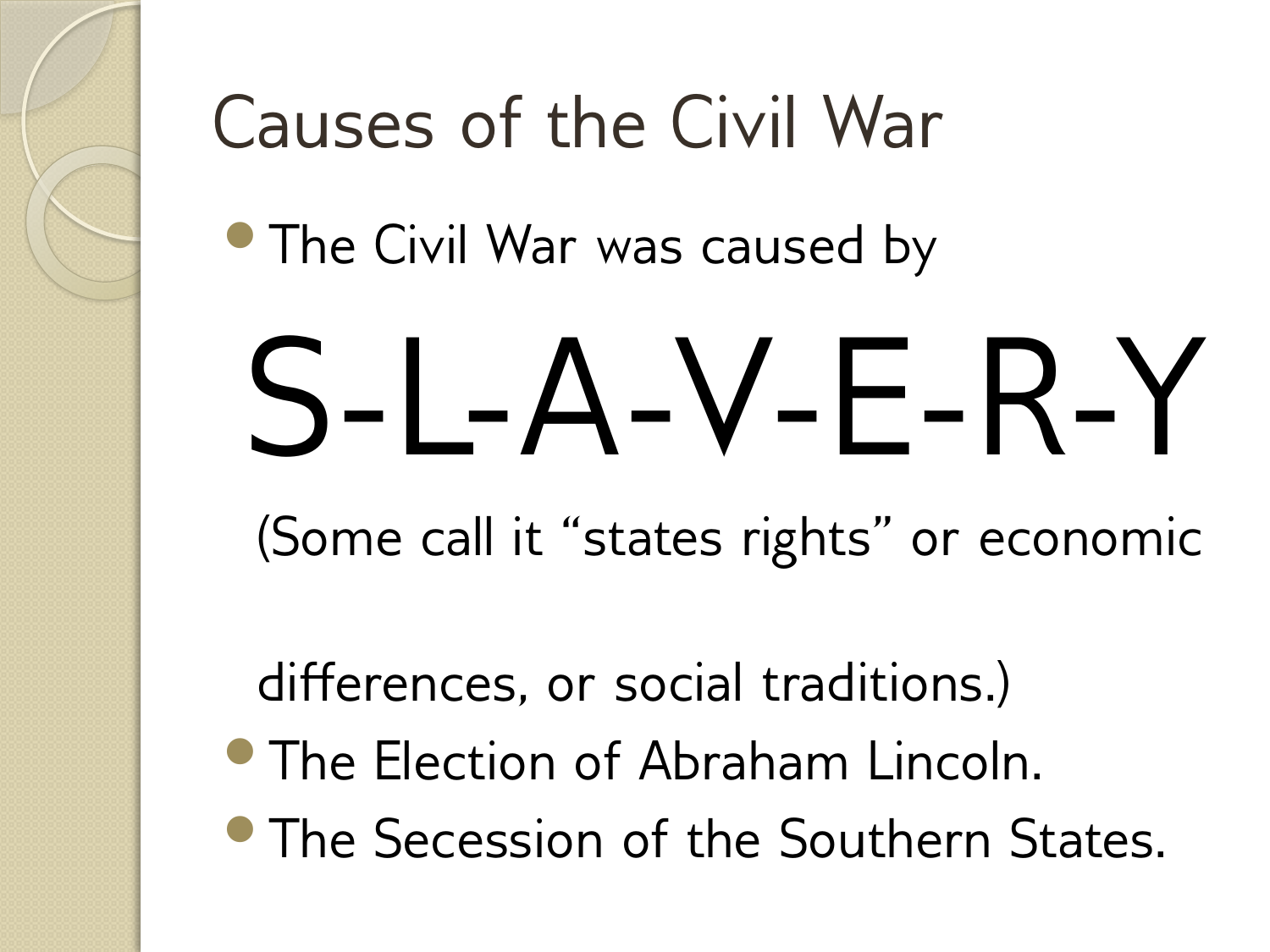

# Causes of the Civil War
The Civil War was caused by
S-L-A-V-E-R-Y
  (Some call it “states rights” or economic
  differences, or social traditions.)
The Election of Abraham Lincoln.
The Secession of the Southern States.